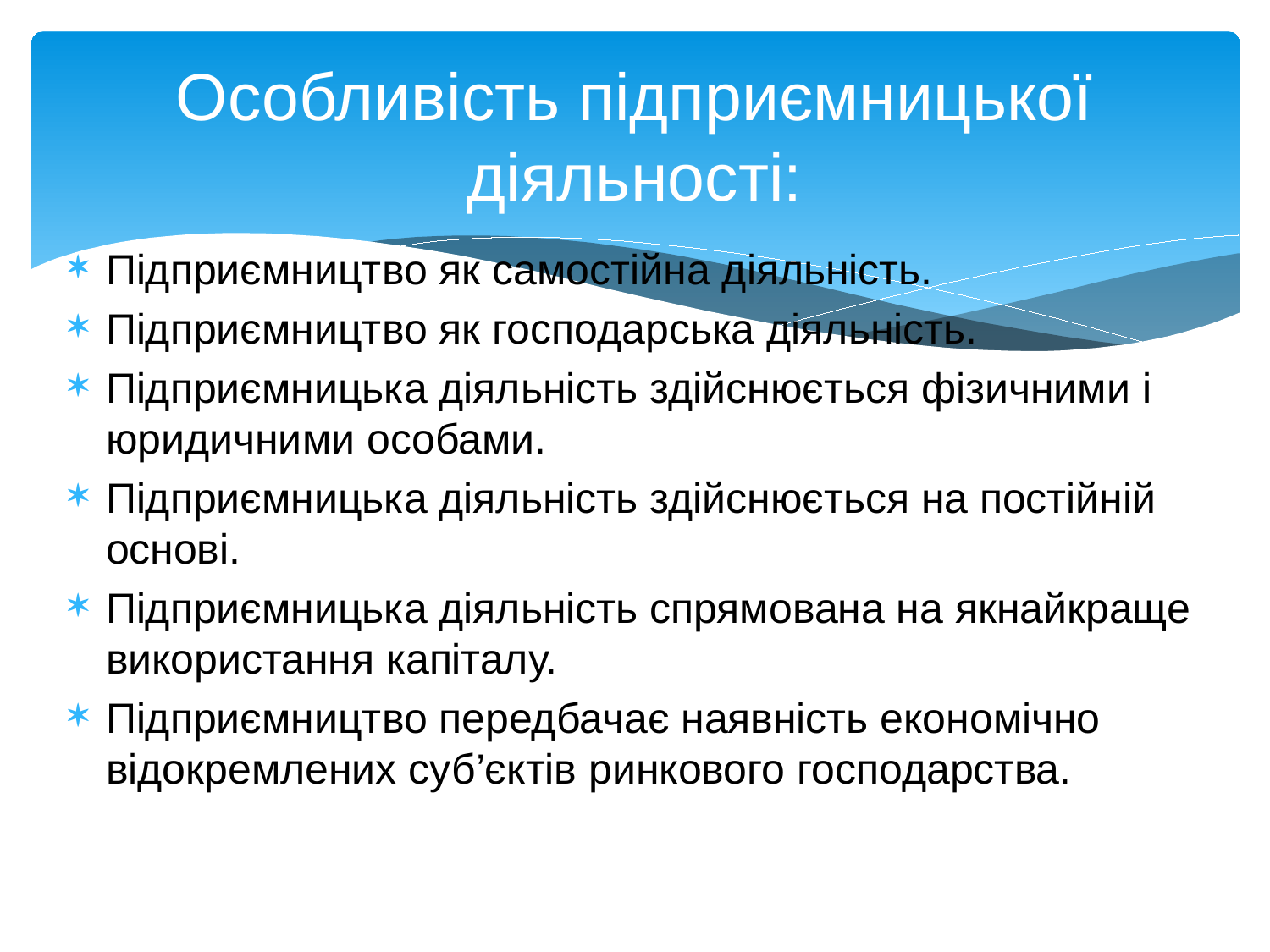

# Особливість підприємницької діяльності:
Підприємництво як самостійна діяльність.
Підприємництво як господарська діяльність.
Підприємницька діяльність здійснюється фізичними і юридичними особами.
Підприємницька діяльність здійснюється на постійній основі.
Підприємницька діяльність спрямована на якнайкраще використання капіталу.
Підприємництво передбачає наявність економічно відокремлених суб’єктів ринкового господарства.